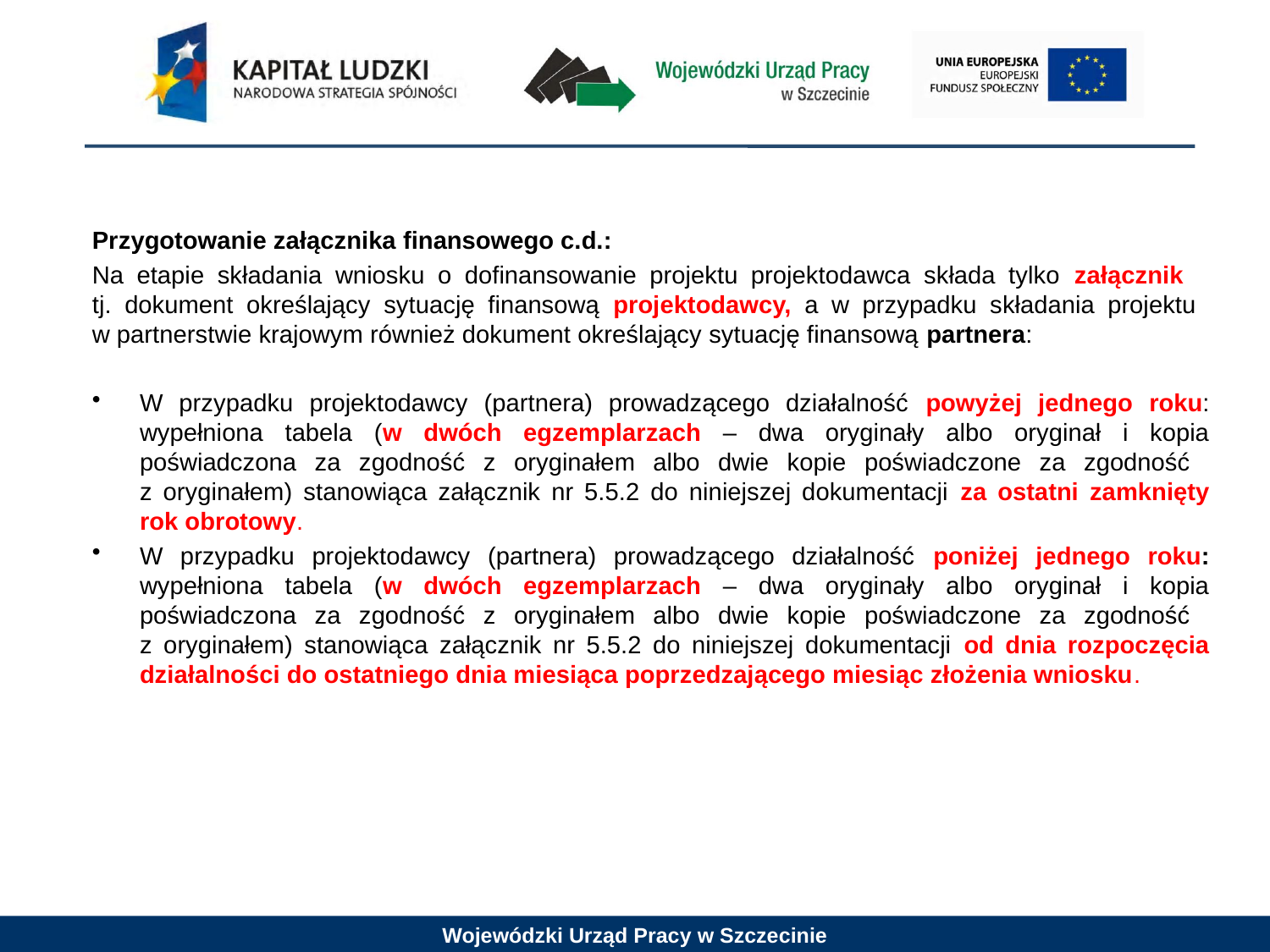

Przygotowanie załącznika finansowego c.d.:
Na etapie składania wniosku o dofinansowanie projektu projektodawca składa tylko załącznik
tj. dokument określający sytuację finansową projektodawcy, a w przypadku składania projektu
w partnerstwie krajowym również dokument określający sytuację finansową partnera:

W przypadku projektodawcy (partnera) prowadzącego działalność powyżej jednego roku: wypełniona tabela (w dwóch egzemplarzach – dwa oryginały albo oryginał i kopia poświadczona za zgodność z oryginałem albo dwie kopie poświadczone za zgodność
z oryginałem) stanowiąca załącznik nr 5.5.2 do niniejszej dokumentacji za ostatni zamknięty rok obrotowy.
W przypadku projektodawcy (partnera) prowadzącego działalność poniżej jednego roku: wypełniona tabela (w dwóch egzemplarzach – dwa oryginały albo oryginał i kopia poświadczona za zgodność z oryginałem albo dwie kopie poświadczone za zgodność
z oryginałem) stanowiąca załącznik nr 5.5.2 do niniejszej dokumentacji od dnia rozpoczęcia działalności do ostatniego dnia miesiąca poprzedzającego miesiąc złożenia wniosku.